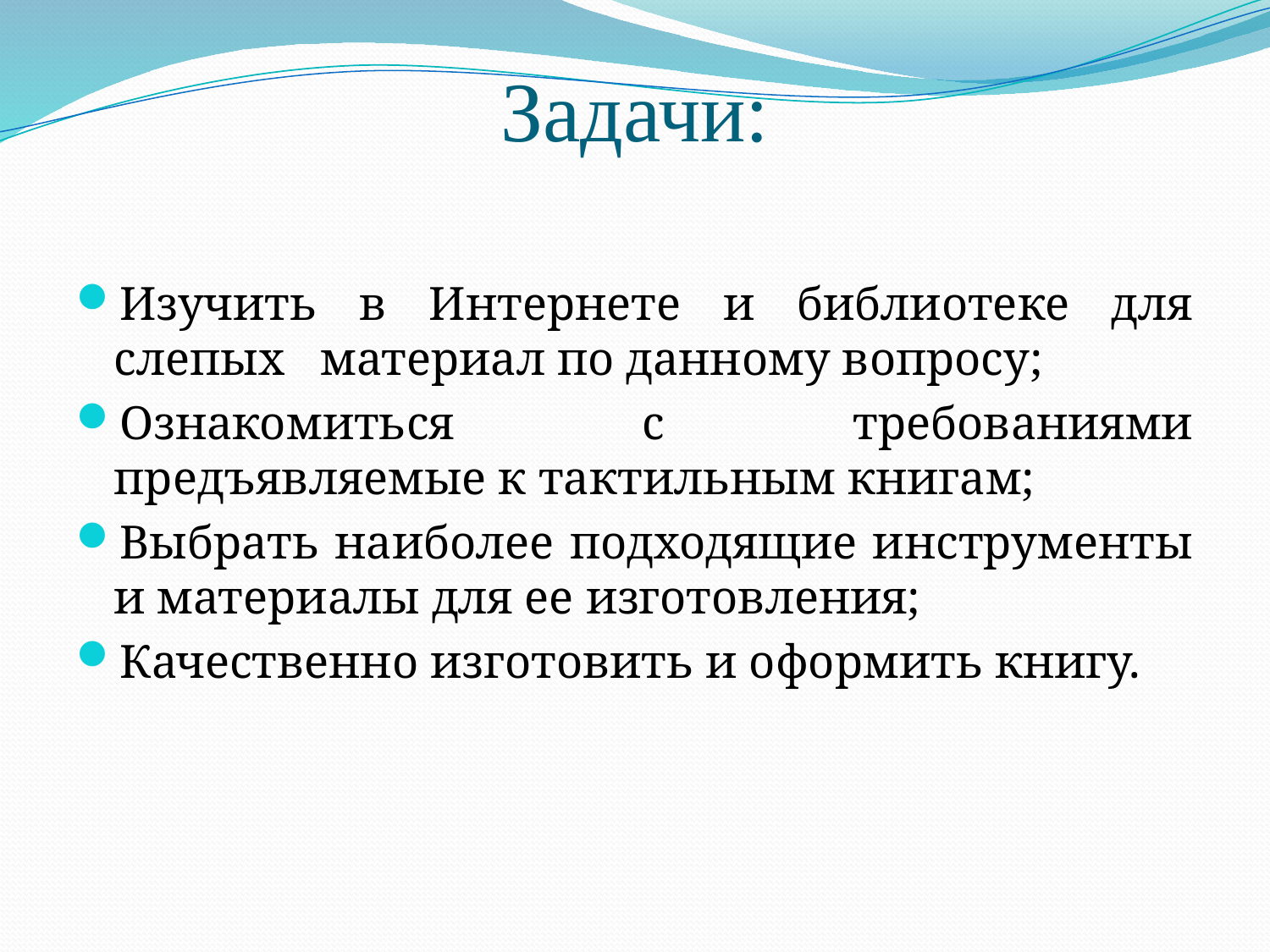

# Задачи:
Изучить в Интернете и библиотеке для слепых   материал по данному вопросу;
Ознакомиться с требованиями предъявляемые к тактильным книгам;
Выбрать наиболее подходящие инструменты и материалы для ее изготовления;
Качественно изготовить и оформить книгу.